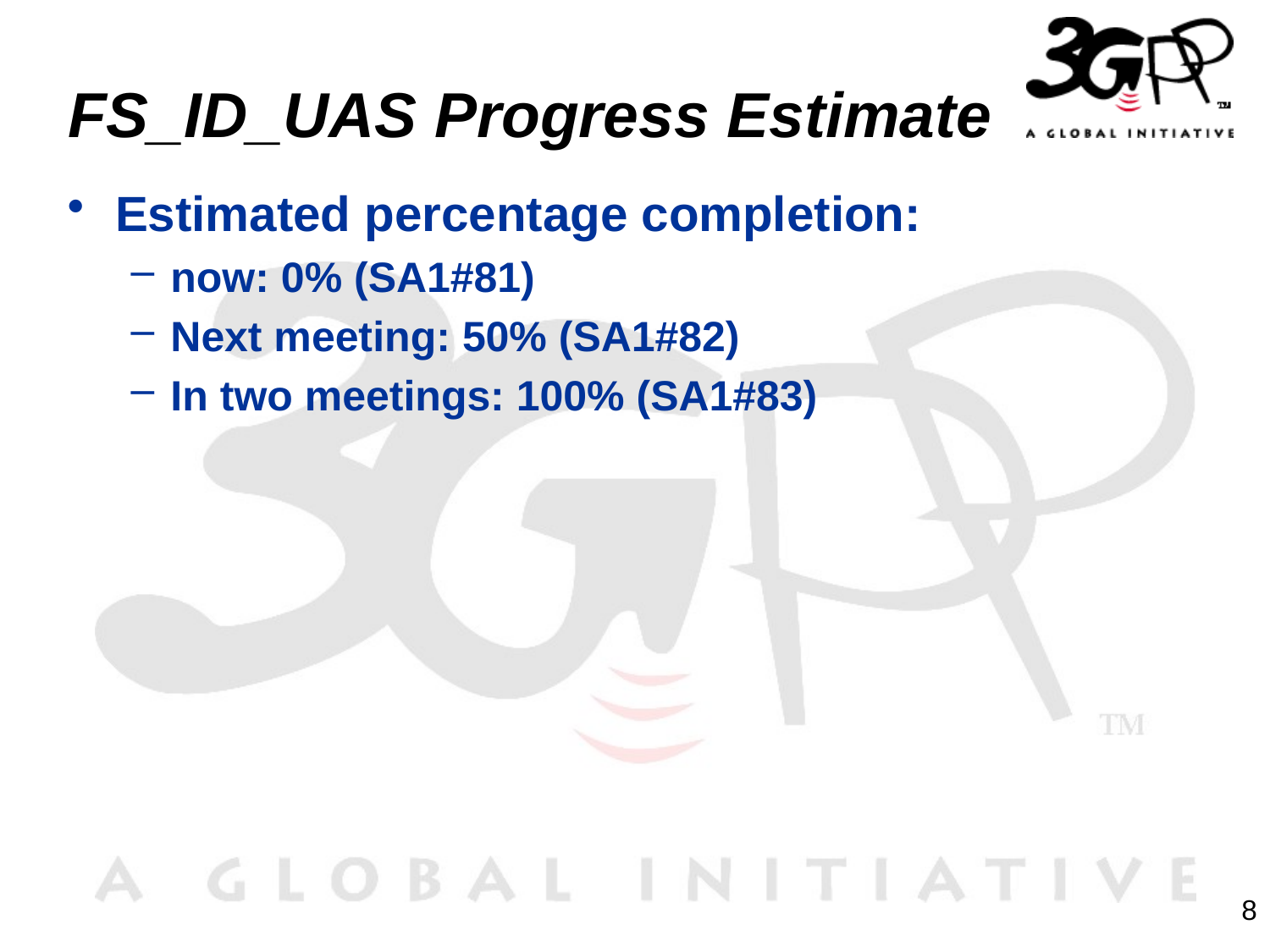

# FS_ID_UAS Progress Estimate
Estimated percentage completion:
now: 0% (SA1#81)
Next meeting: 50% (SA1#82)
In two meetings: 100% (SA1#83)
8